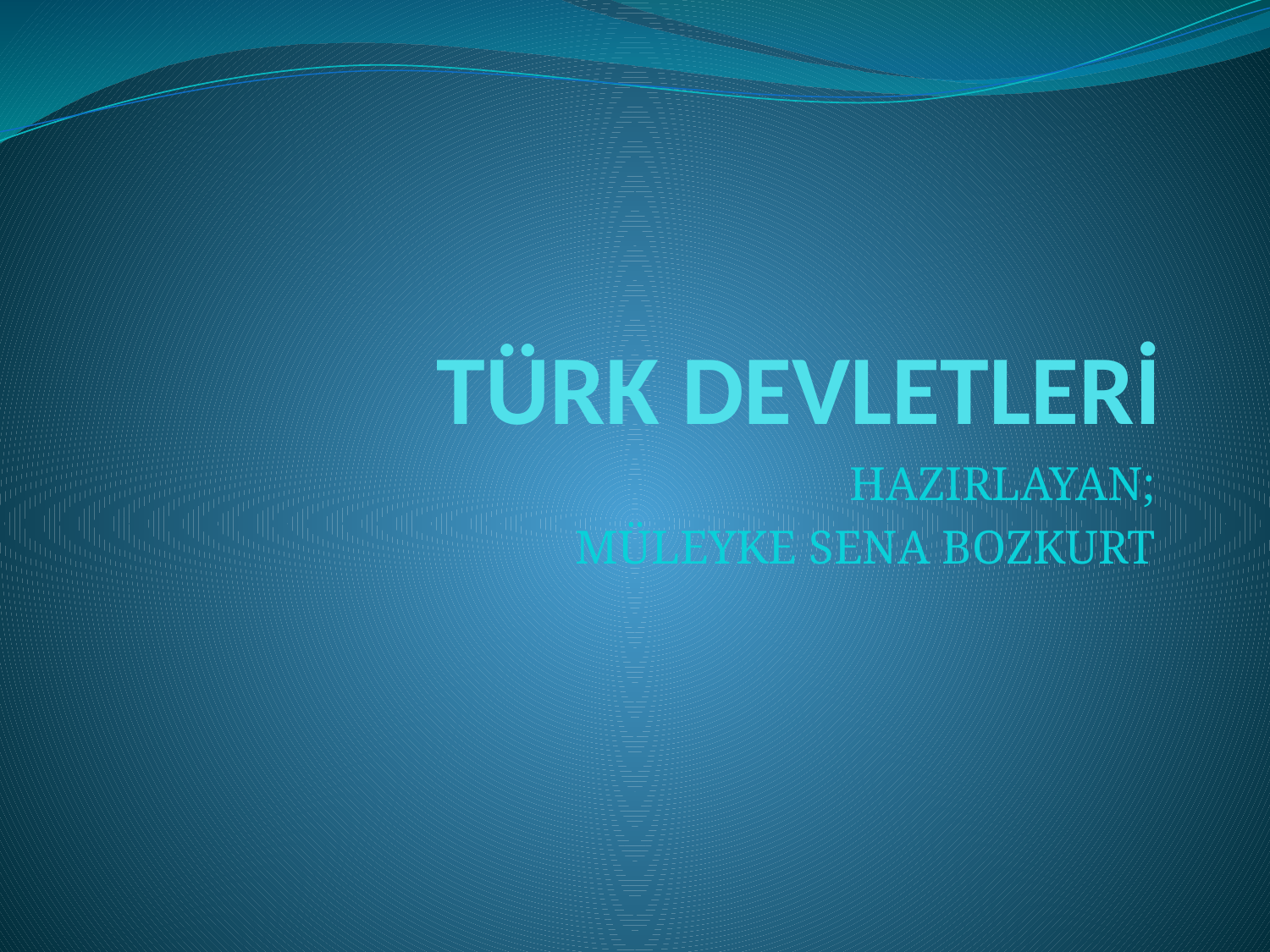

# TÜRK DEVLETLERİ
HAZIRLAYAN;
MÜLEYKE SENA BOZKURT